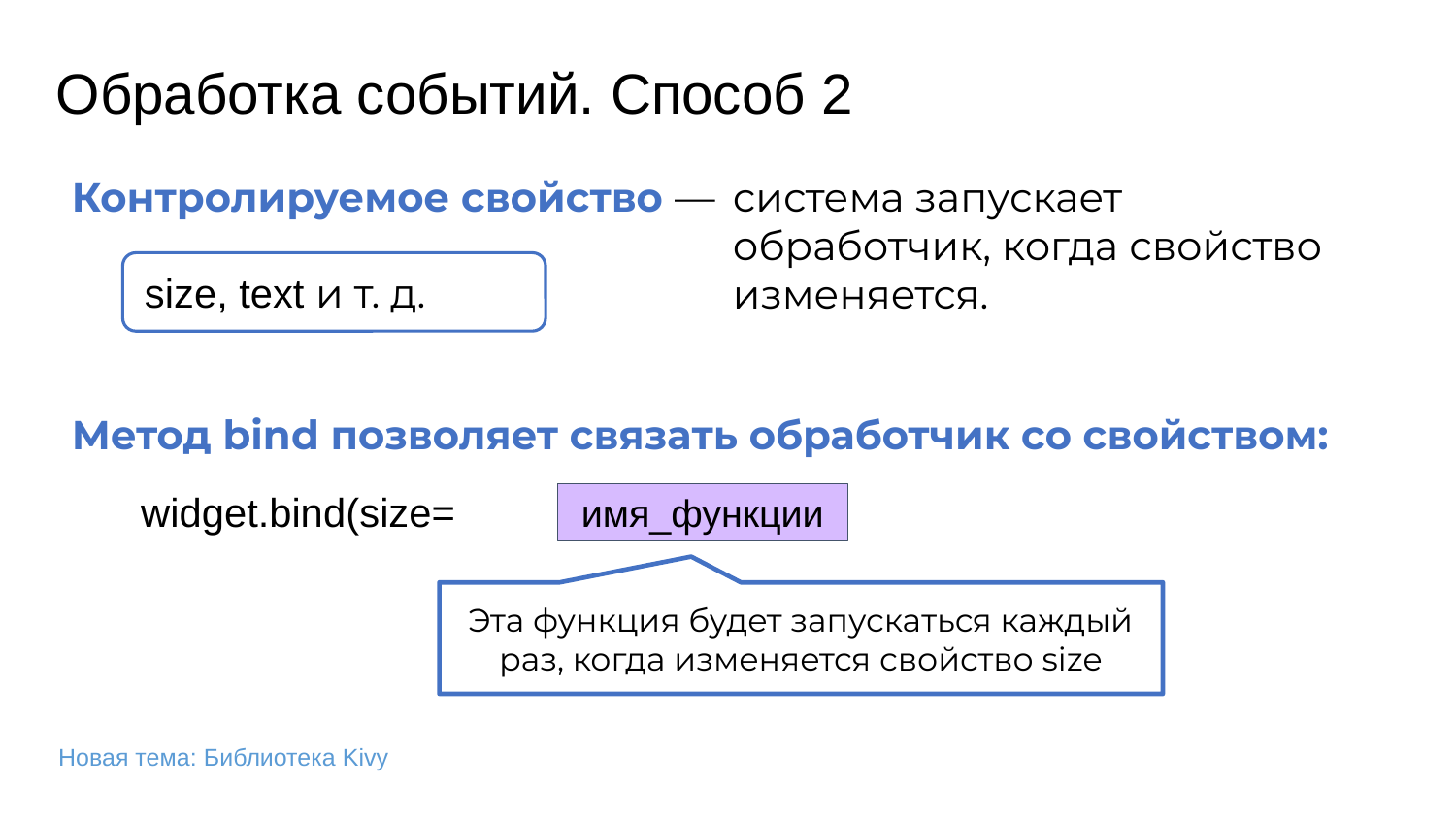

Обработка событий. Способ 2
Контролируемое свойство —
система запускает обработчик, когда свойство изменяется.

size, text и т. д.
Метод bind позволяет связать обработчик со свойством:
widget.bind(size=            )
имя_функции
Эта функция будет запускаться каждый раз, когда изменяется свойство size
Новая тема: Библиотека Kivy